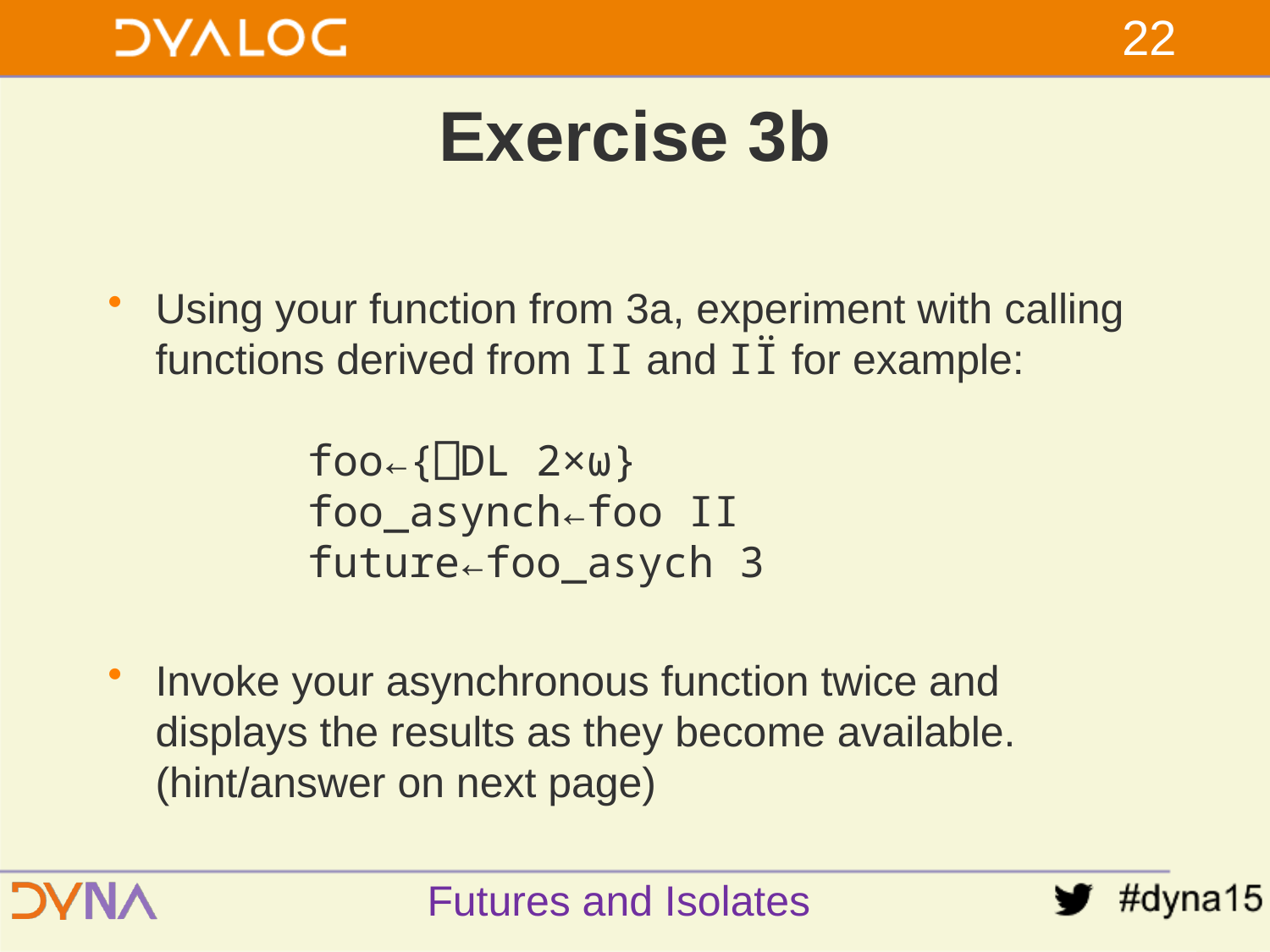

22
# Exercise 3b
Using your function from 3a, experiment with calling functions derived from II and IÏ for example:
      foo←{⎕DL 2×⍵}
      foo_asynch←foo II
      future←foo_asych 3

Invoke your asynchronous function twice and displays the results as they become available.
(hint/answer on next page)
Futures and Isolates